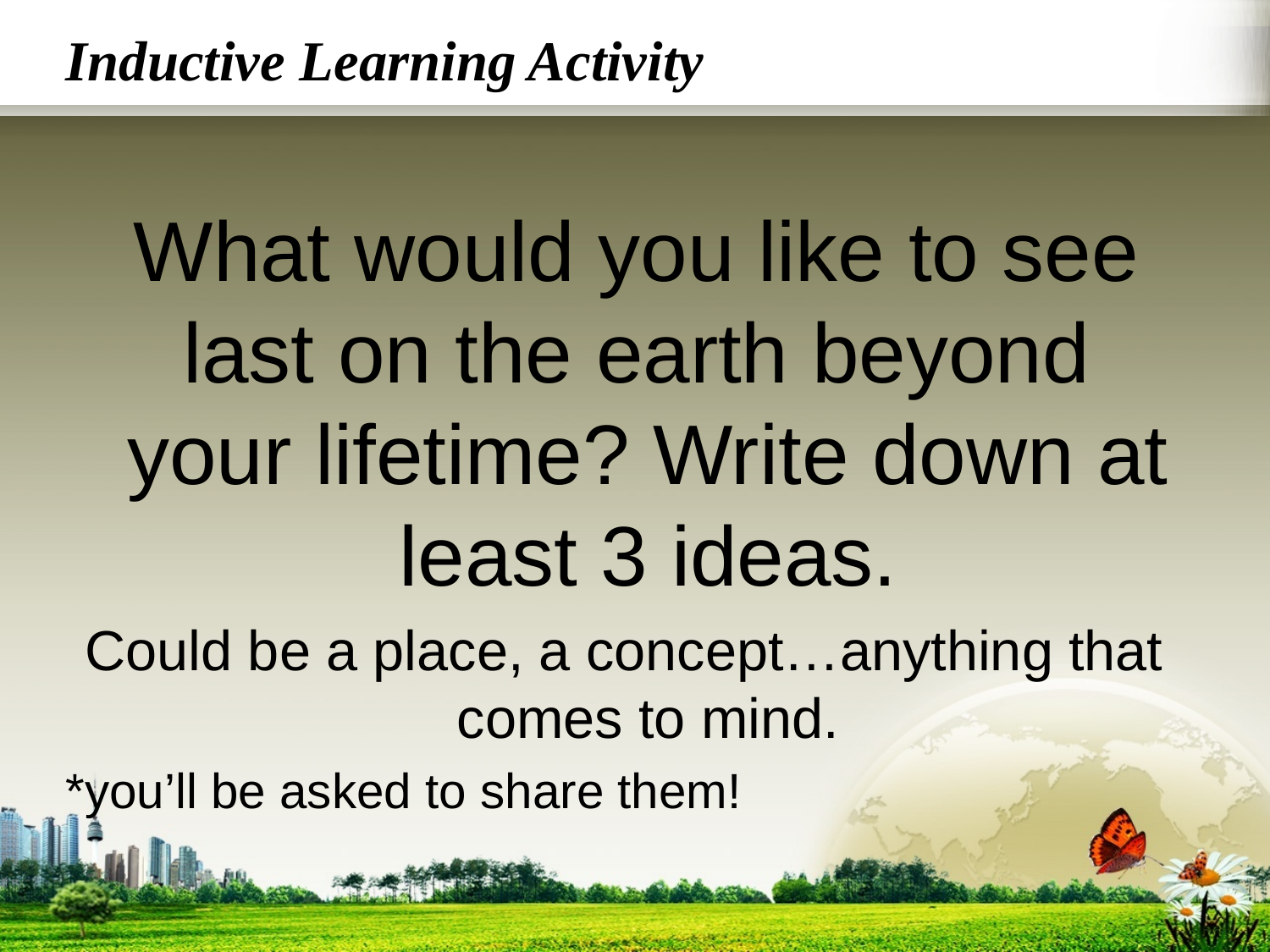

# Inductive Learning Activity
What would you like to see
last on the earth beyond
your lifetime? Write down at least 3 ideas.
Could be a place, a concept…anything that comes to mind.
*you’ll be asked to share them!